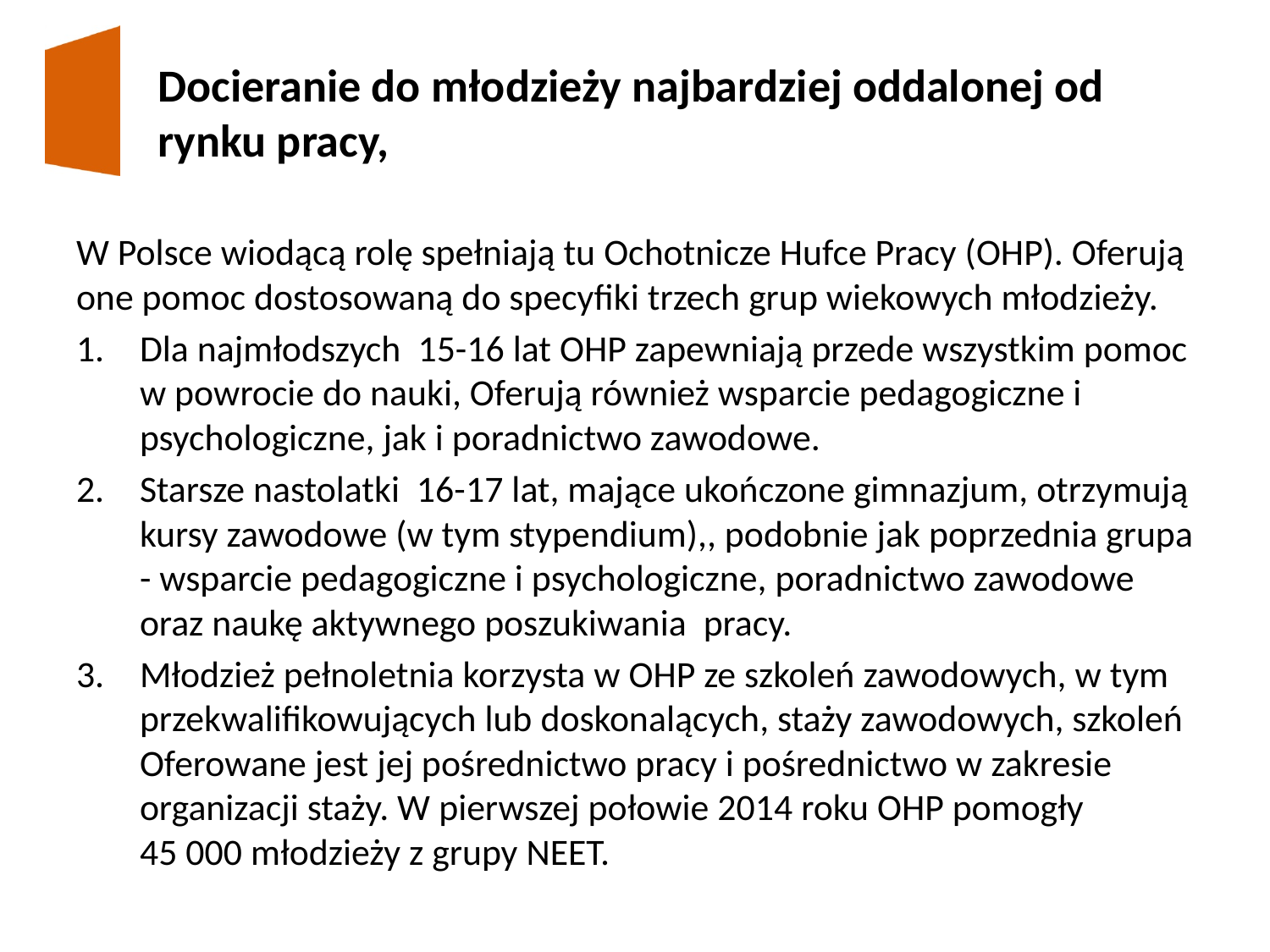

# Docieranie do młodzieży najbardziej oddalonej od rynku pracy,
W Polsce wiodącą rolę spełniają tu Ochotnicze Hufce Pracy (OHP). Oferują one pomoc dostosowaną do specyfiki trzech grup wiekowych młodzieży.
Dla najmłodszych  15-16 lat OHP zapewniają przede wszystkim pomoc w powrocie do nauki, Oferują również wsparcie pedagogiczne i psychologiczne, jak i poradnictwo zawodowe.
Starsze nastolatki  16-17 lat, mające ukończone gimnazjum, otrzymują kursy zawodowe (w tym stypendium),, podobnie jak poprzednia grupa - wsparcie pedagogiczne i psychologiczne, poradnictwo zawodowe oraz naukę aktywnego poszukiwania  pracy.
Młodzież pełnoletnia korzysta w OHP ze szkoleń zawodowych, w tym przekwalifikowujących lub doskonalących, staży zawodowych, szkoleń Oferowane jest jej pośrednictwo pracy i pośrednictwo w zakresie organizacji staży. W pierwszej połowie 2014 roku OHP pomogły 45 000 młodzieży z grupy NEET.